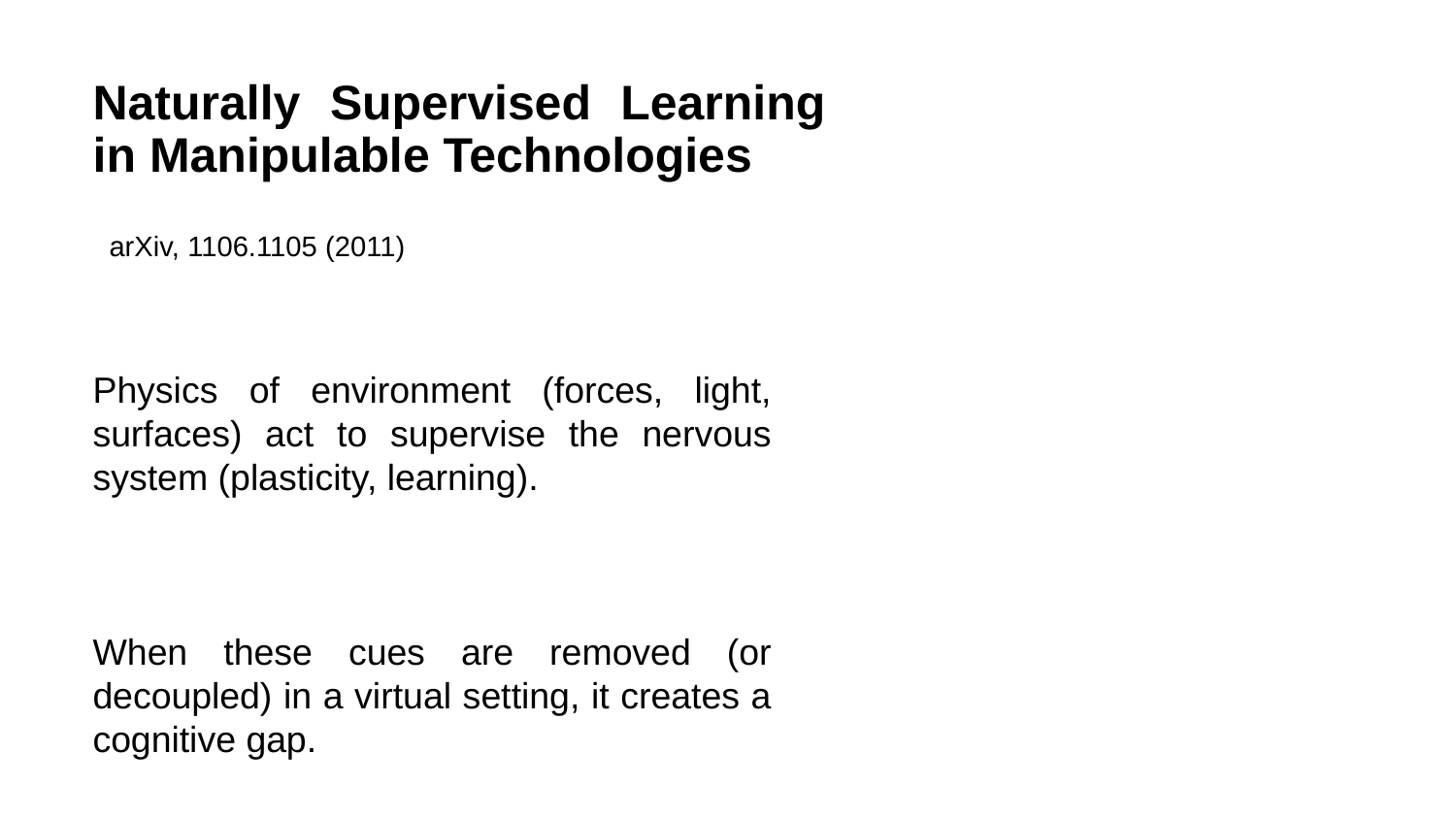

Naturally Supervised Learning in Manipulable Technologies

arXiv, 1106.1105 (2011)
Physics of environment (forces, light, surfaces) act to supervise the nervous system (plasticity, learning).

When these cues are removed (or decoupled) in a virtual setting, it creates a cognitive gap.